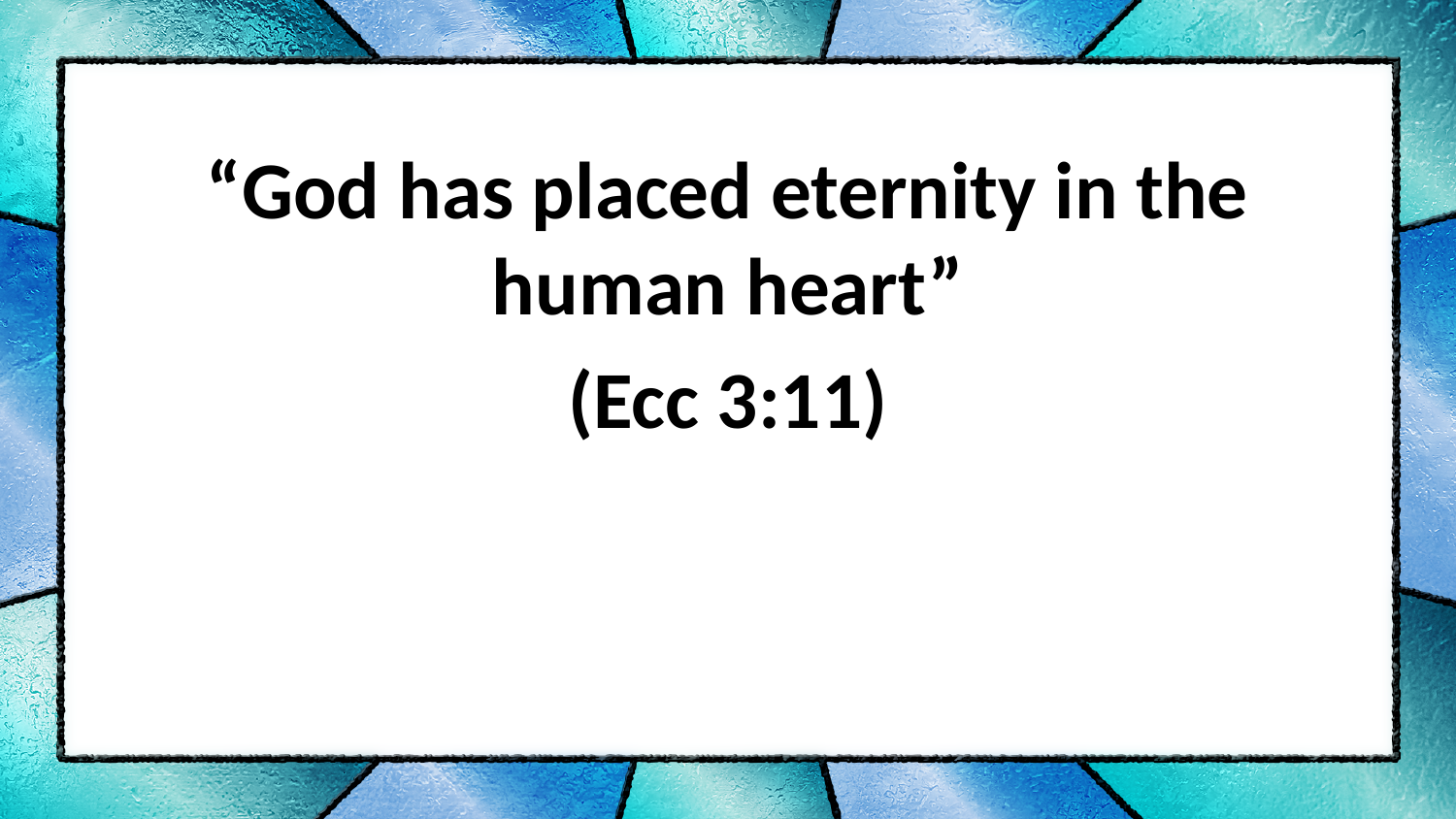

“God has placed eternity in the human heart”
(Ecc 3:11)